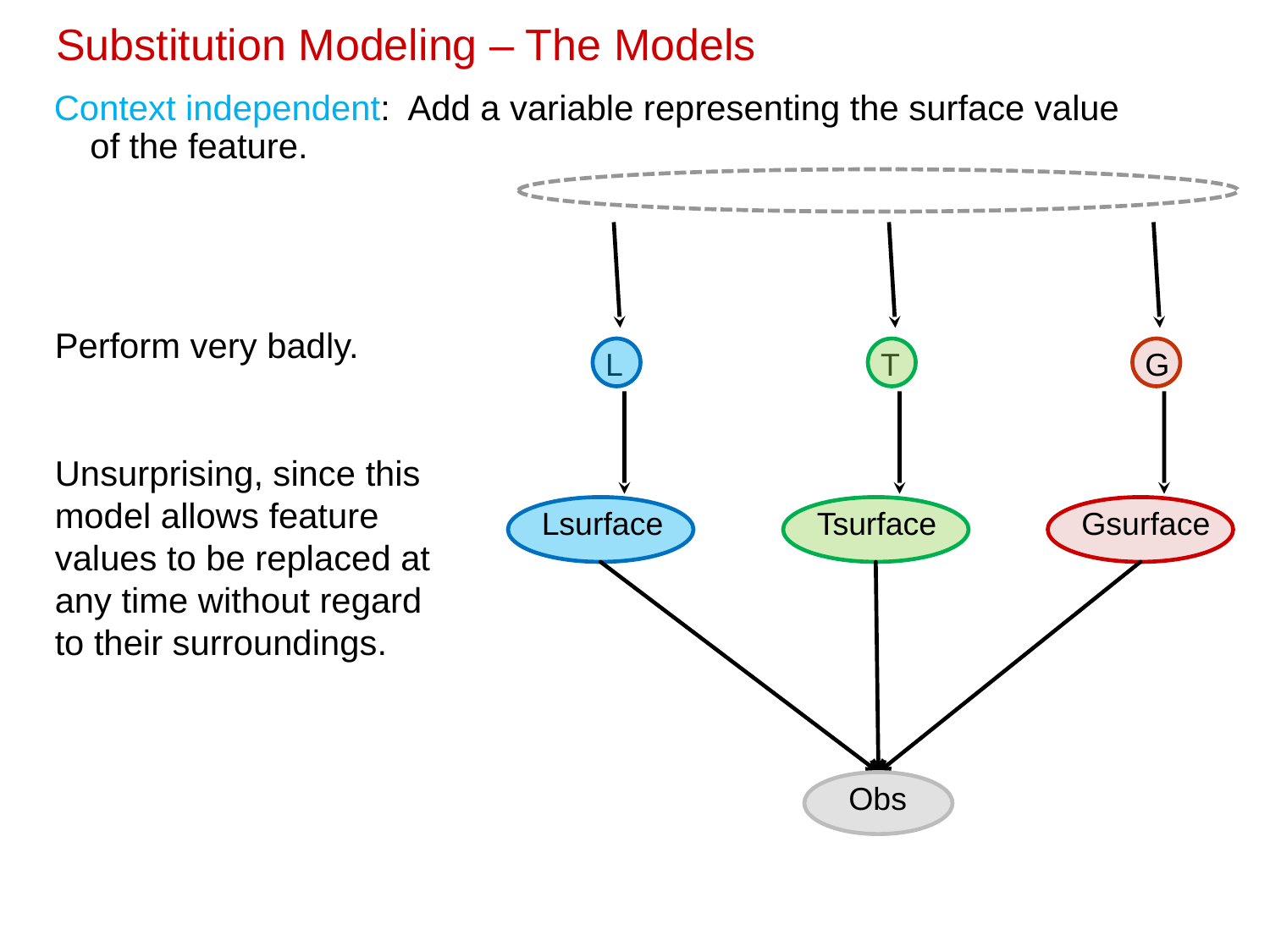

Substitution Modeling – The Models
Context independent:  Add a variable representing the surface value of the feature.

Perform very badly.

Unsurprising, since this model allows feature values to be replaced at any time without regard to their surroundings.

L

T

G

Lsurface

Tsurface

Gsurface

Obs